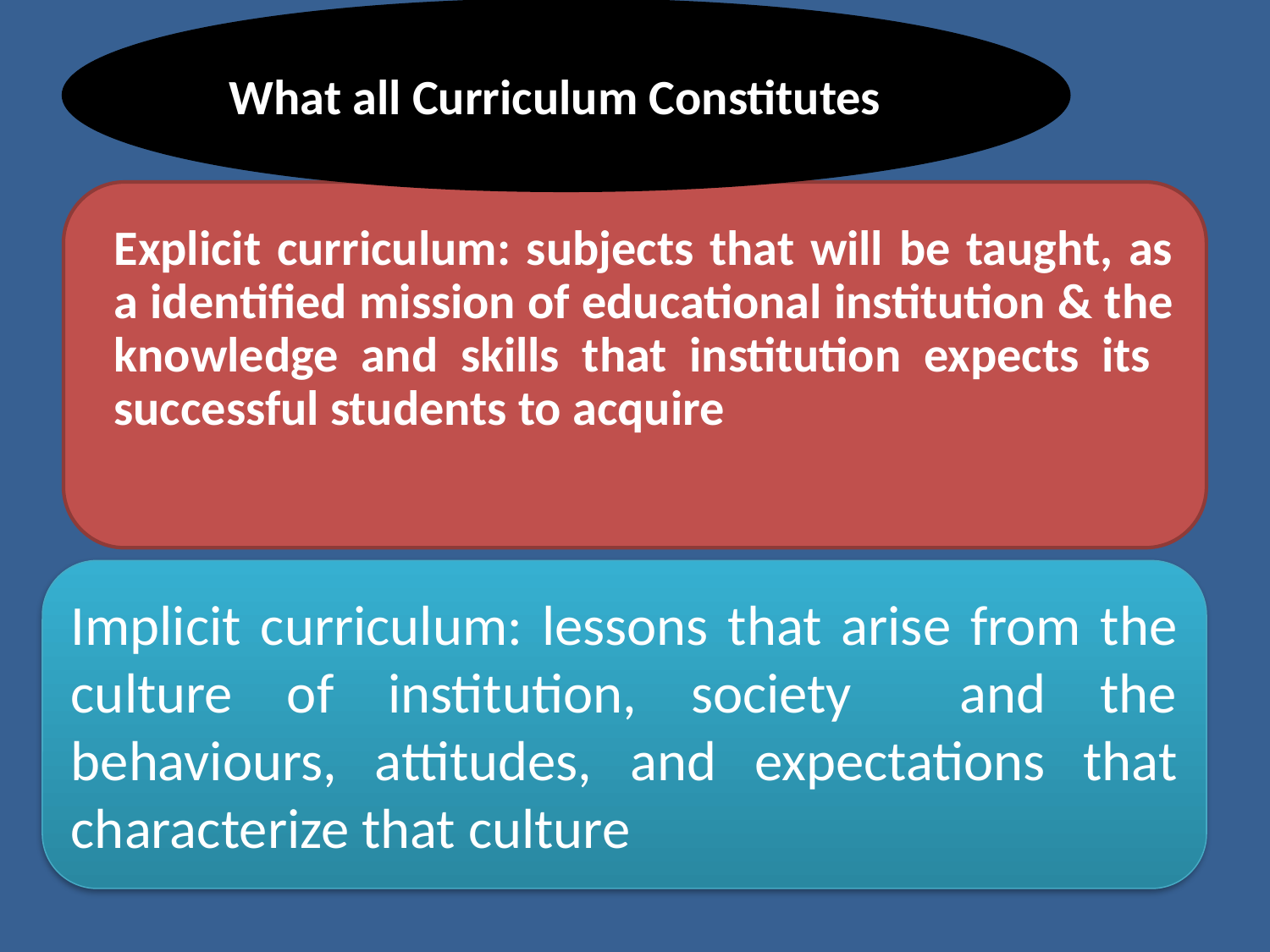

What all Curriculum Constitutes
#
Explicit curriculum: subjects that will be taught, as a identified mission of educational institution & the knowledge and skills that institution expects its  successful students to acquire

Implicit curriculum: lessons that arise from the culture of institution, society  and the behaviours, attitudes, and expectations that characterize that culture